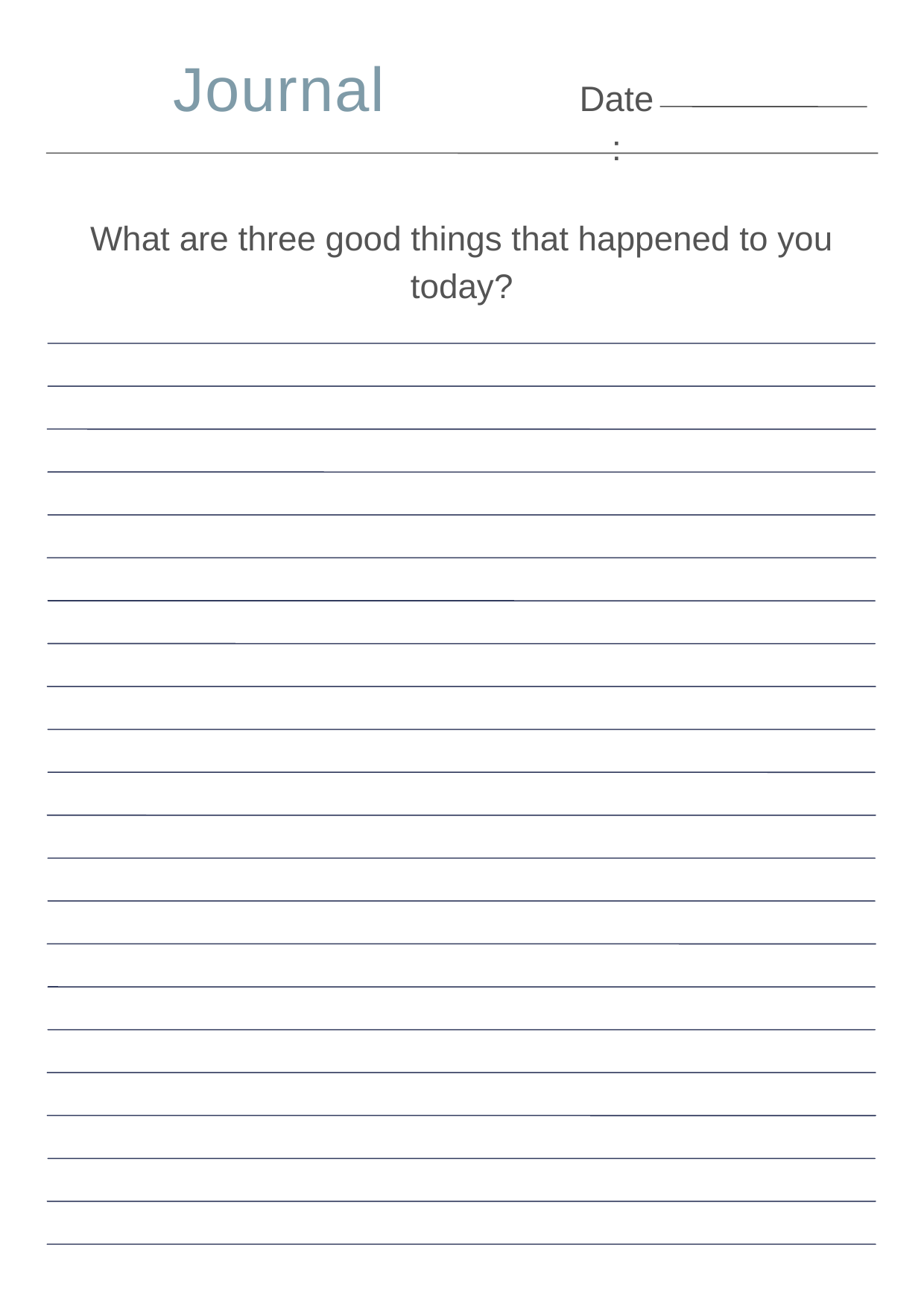

Journal
Date:

What are three good things that happened to you today?